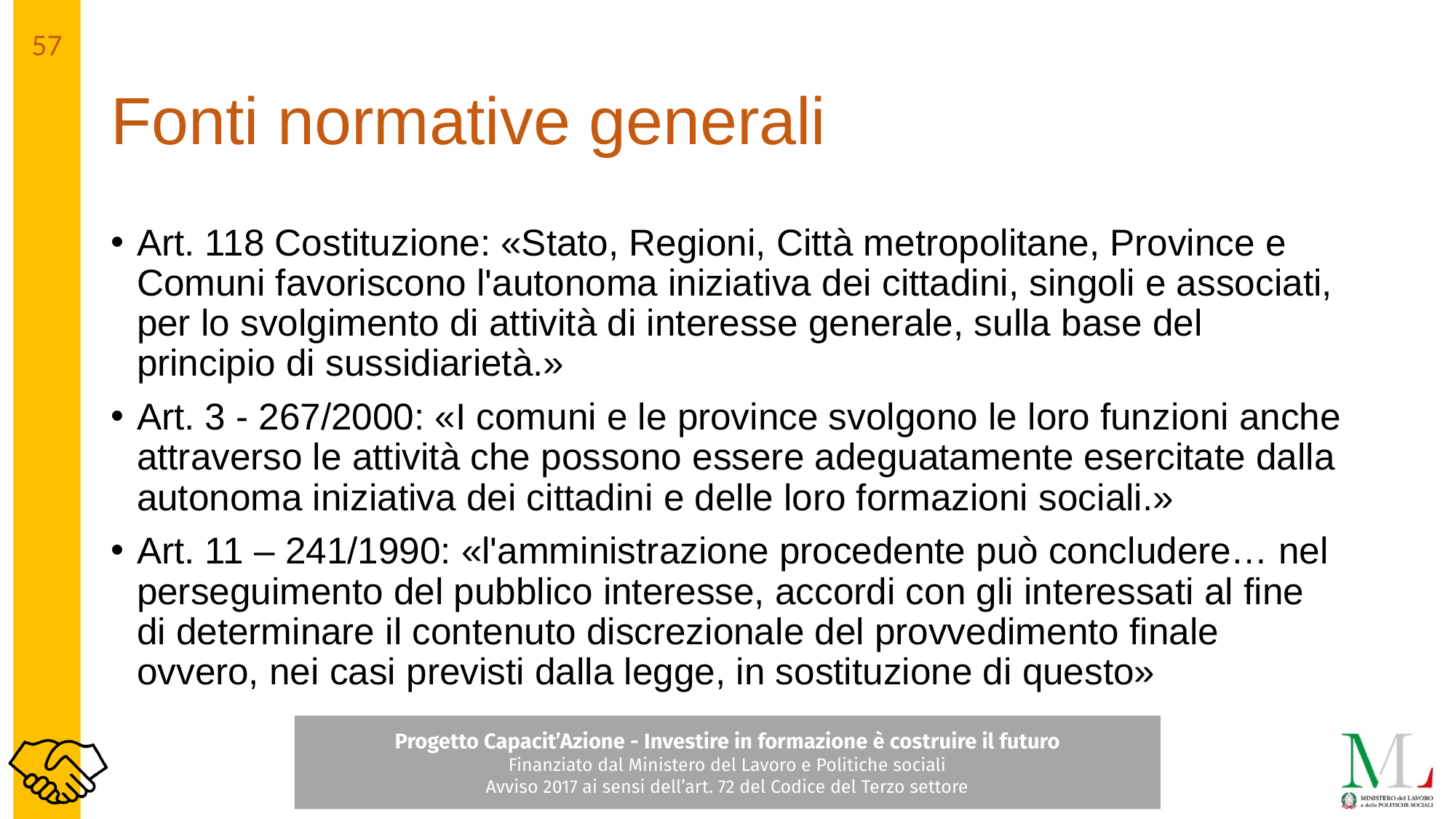

# Fonti normative generali
Art. 118 Costituzione: «Stato, Regioni, Città metropolitane, Province e Comuni favoriscono l'autonoma iniziativa dei cittadini, singoli e associati, per lo svolgimento di attività di interesse generale, sulla base del principio di sussidiarietà.»
Art. 3 - 267/2000: «I comuni e le province svolgono le loro funzioni anche attraverso le attività che possono essere adeguatamente esercitate dalla autonoma iniziativa dei cittadini e delle loro formazioni sociali.»
Art. 11 – 241/1990: «l'amministrazione procedente può concludere… nel perseguimento del pubblico interesse, accordi con gli interessati al fine di determinare il contenuto discrezionale del provvedimento finale ovvero, nei casi previsti dalla legge, in sostituzione di questo»
57